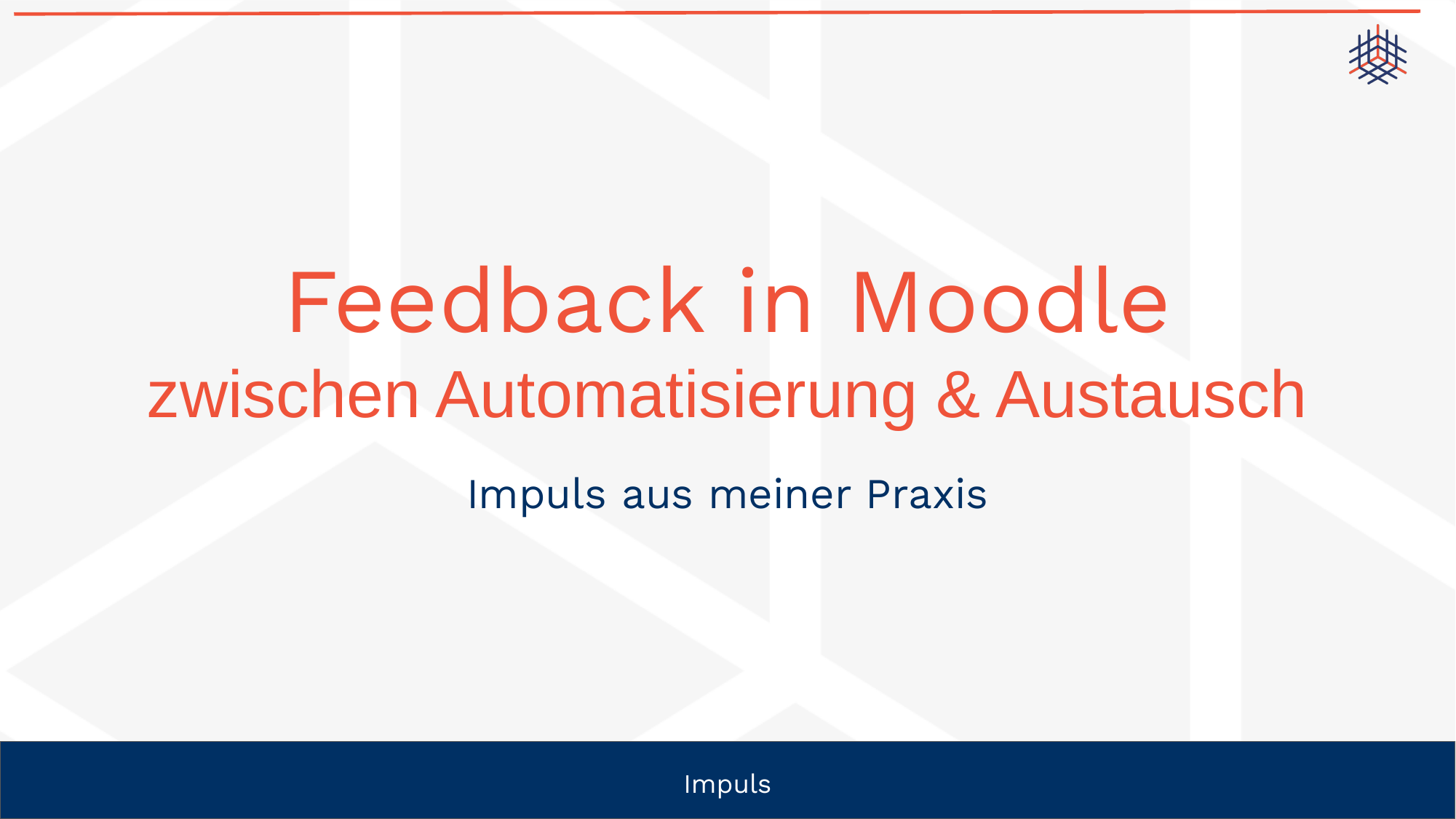

# Feedback in Moodle zwischen Automatisierung & Austausch
Impuls aus meiner Praxis
Impuls